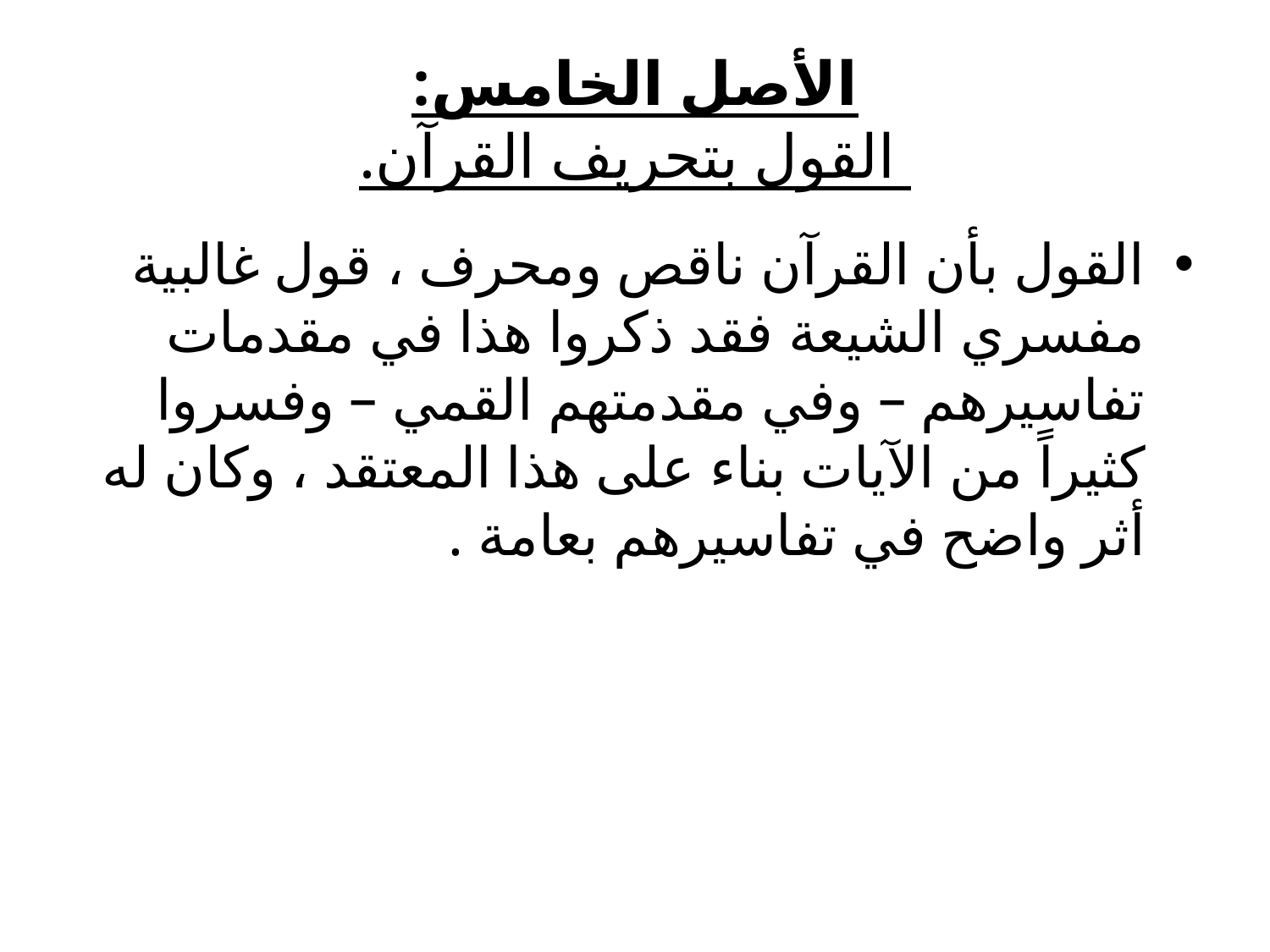

# الأصل الخامس: القول بتحريف القرآن.
القول بأن القرآن ناقص ومحرف ، قول غالبية مفسري الشيعة فقد ذكروا هذا في مقدمات تفاسيرهم – وفي مقدمتهم القمي – وفسروا كثيراً من الآيات بناء على هذا المعتقد ، وكان له أثر واضح في تفاسيرهم بعامة .